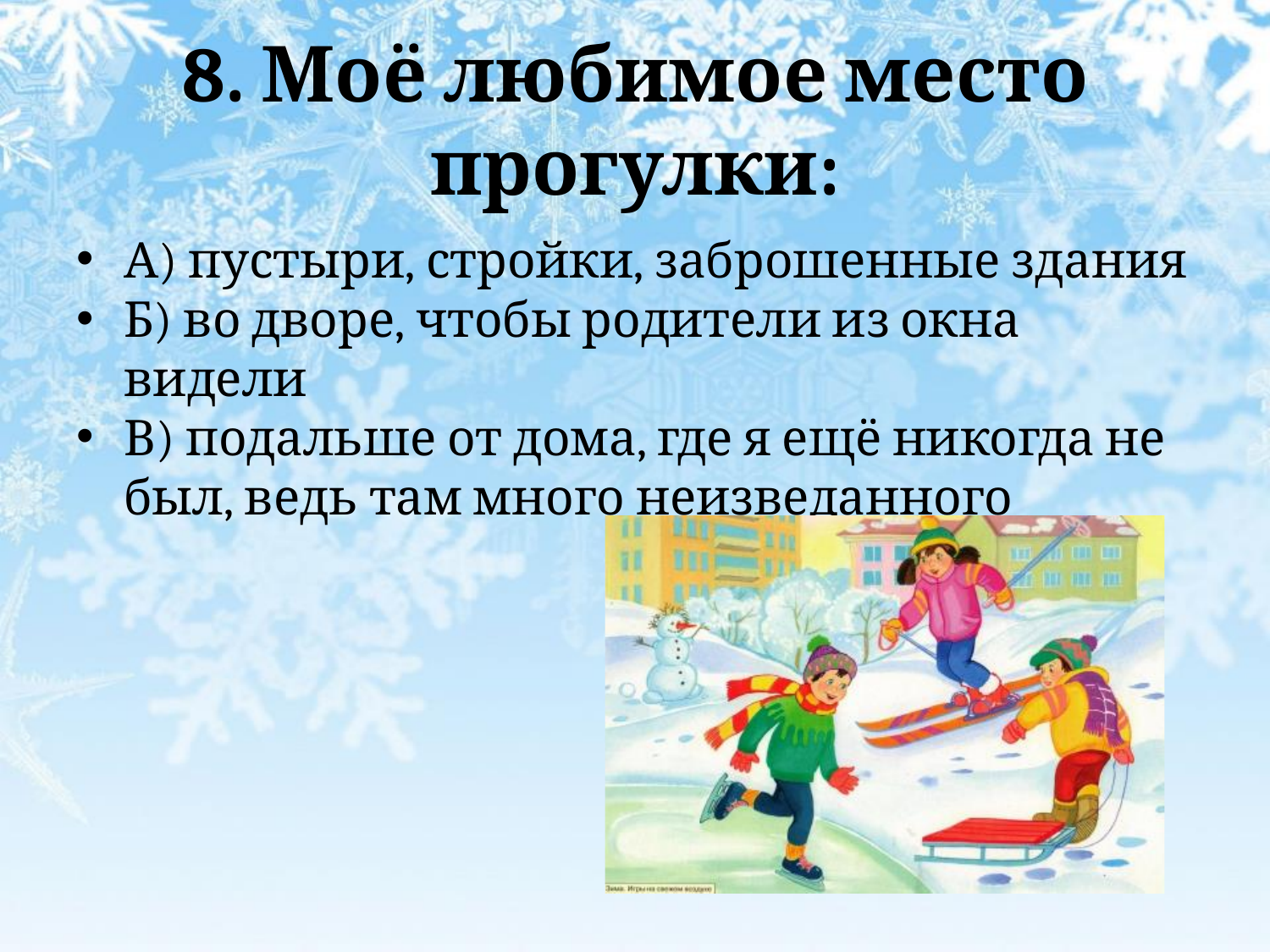

8. Моё любимое место прогулки:
А) пустыри, стройки, заброшенные здания
Б) во дворе, чтобы родители из окна видели
В) подальше от дома, где я ещё никогда не был, ведь там много неизведанного